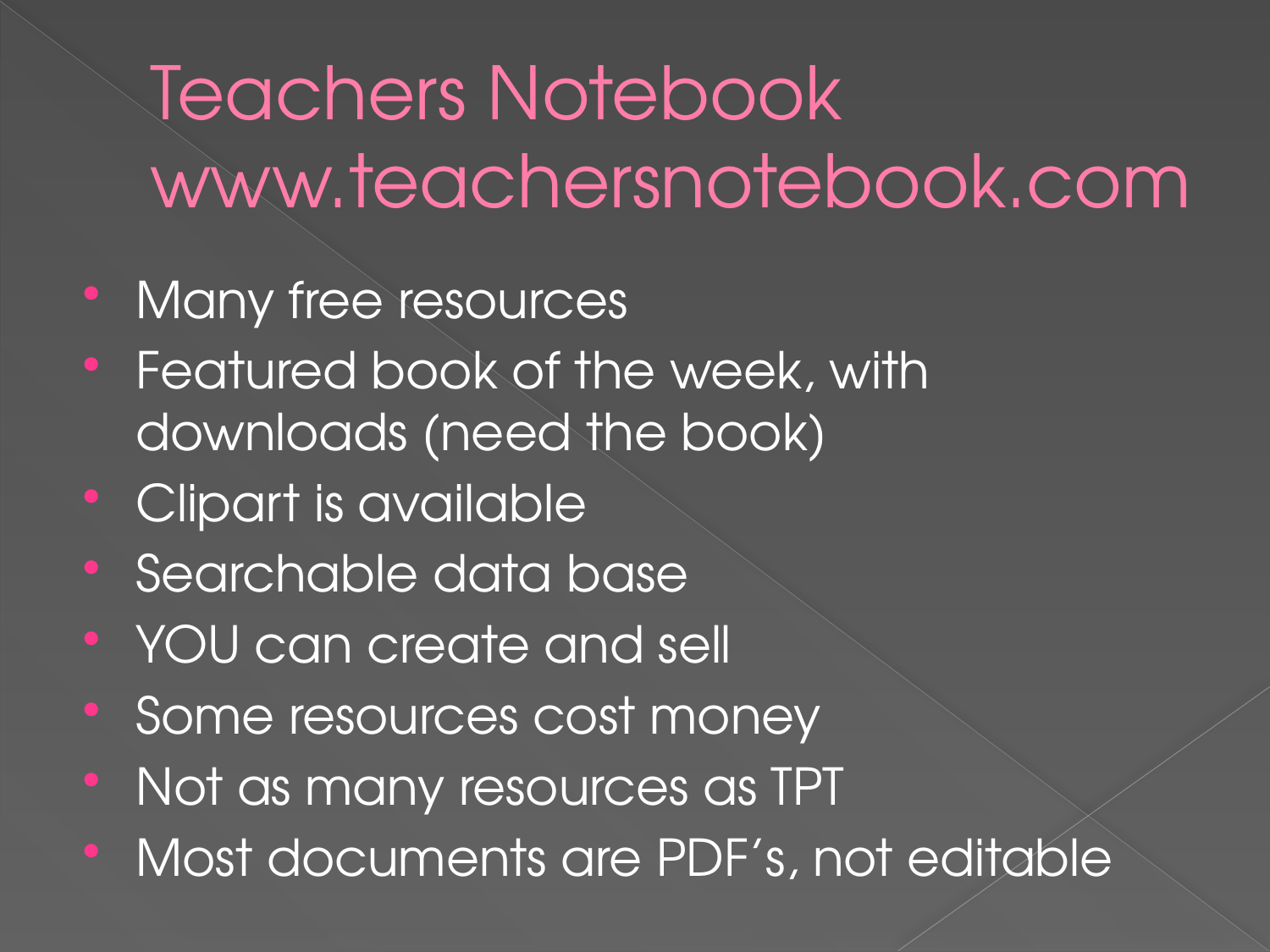

# Teachers Notebook www.teachersnotebook.com
Many free resources
Featured book of the week, with downloads (need the book)
Clipart is available
Searchable data base
YOU can create and sell
Some resources cost money
Not as many resources as TPT
Most documents are PDF’s, not editable